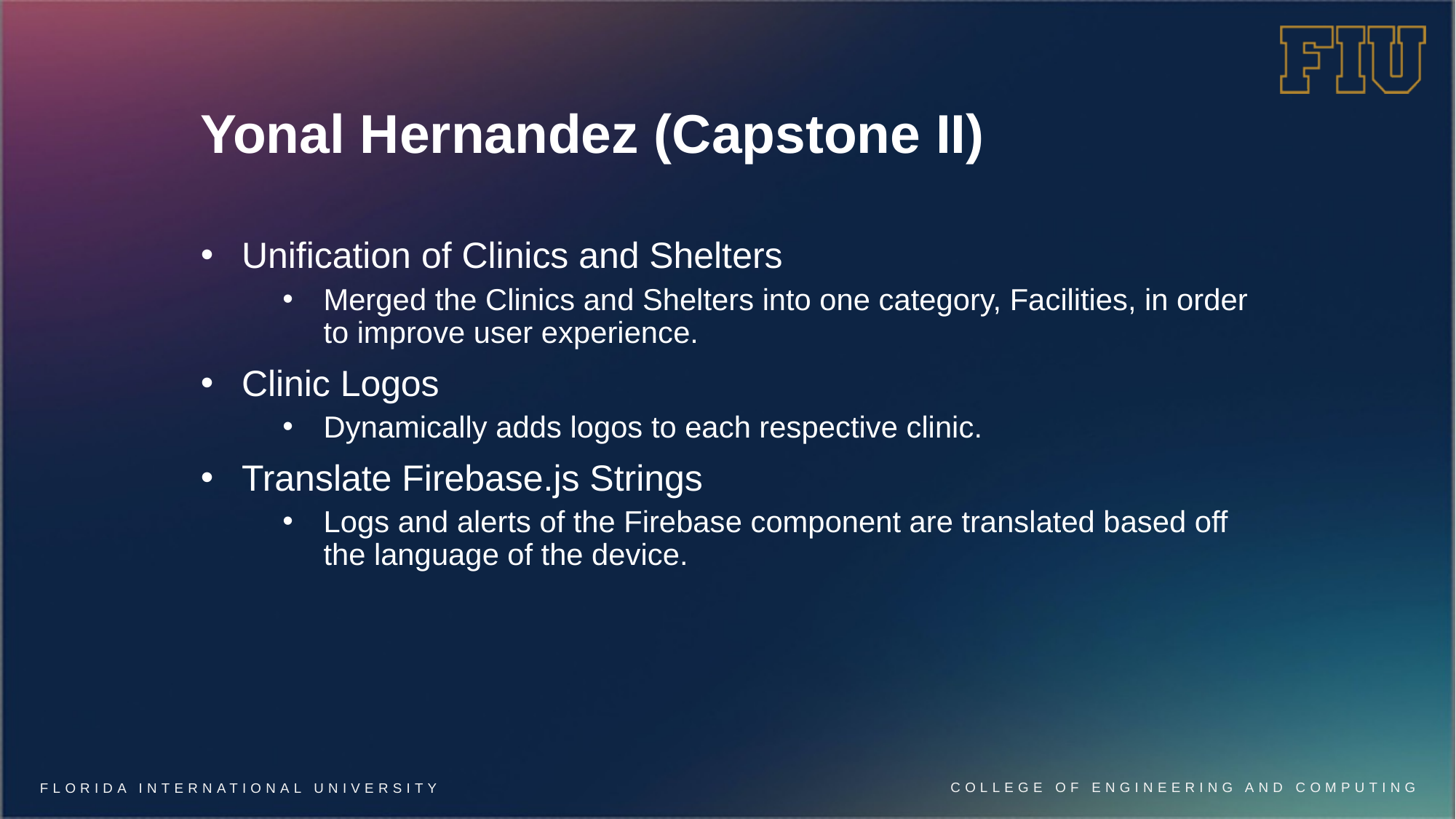

# Yonal Hernandez (Capstone II)
Unification of Clinics and Shelters
Merged the Clinics and Shelters into one category, Facilities, in order to improve user experience.
Clinic Logos
Dynamically adds logos to each respective clinic.
Translate Firebase.js Strings
Logs and alerts of the Firebase component are translated based off the language of the device.